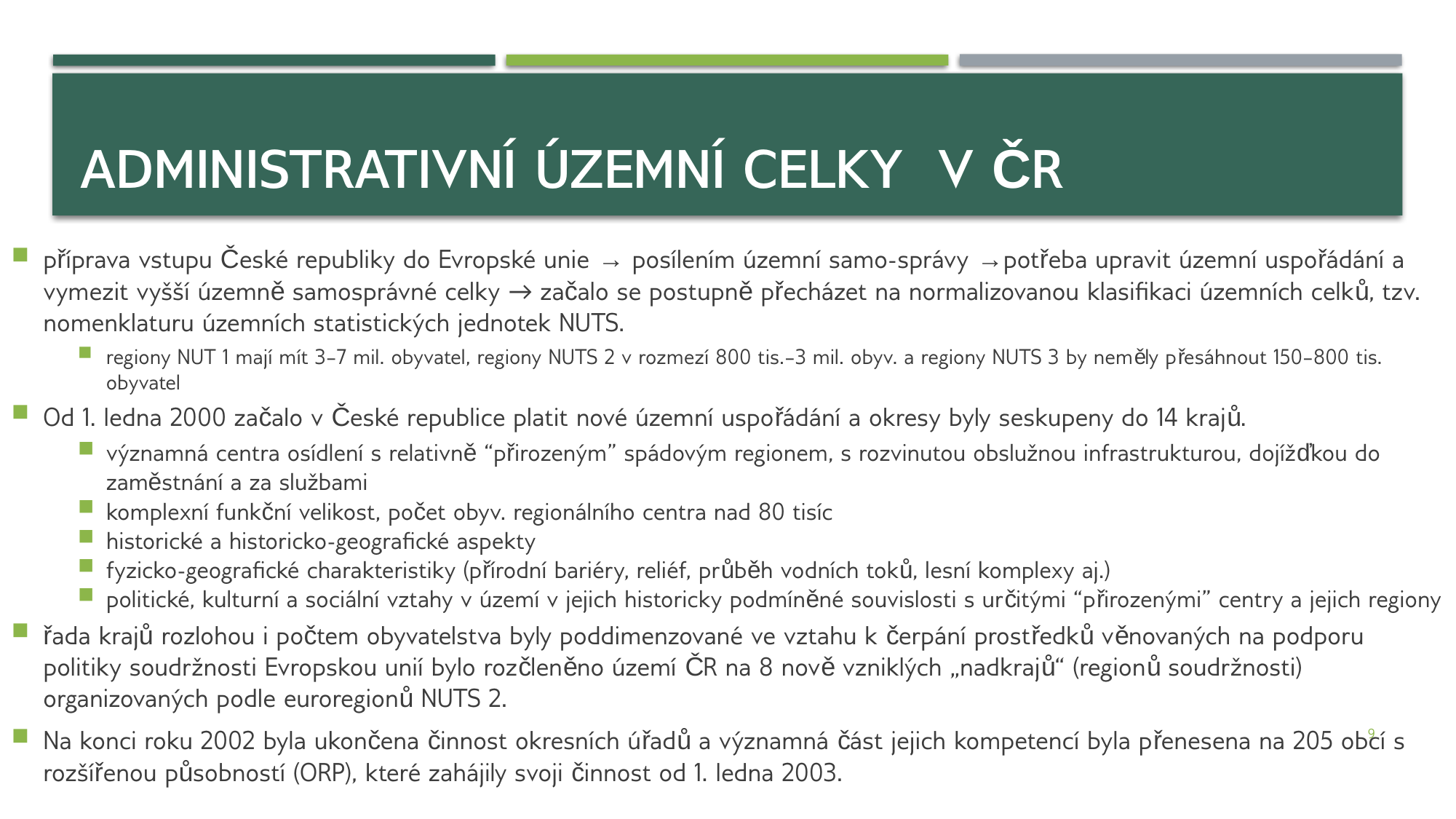

# Administrativní územní celky  v ČR
příprava vstupu České republiky do Evropské unie → posílením územní samo-správy →potřeba upravit územní uspořádání a vymezit vyšší územně samosprávné celky → začalo se postupně přecházet na normalizovanou klasifikaci územních celků, tzv. nomenklaturu územních statistických jednotek NUTS.
regiony NUT 1 mají mít 3–7 mil. obyvatel, regiony NUTS 2 v rozmezí 800 tis.–3 mil. obyv. a regiony NUTS 3 by neměly přesáhnout 150–800 tis. obyvatel
Od 1. ledna 2000 začalo v České republice platit nové územní uspořádání a okresy byly seskupeny do 14 krajů.
významná centra osídlení s relativně “přirozeným” spádovým regionem, s rozvinutou obslužnou infrastrukturou, dojížďkou do zaměstnání a za službami
komplexní funkční velikost, počet obyv. regionálního centra nad 80 tisíc
historické a historicko-geografické aspekty
fyzicko-geografické charakteristiky (přírodní bariéry, reliéf, průběh vodních toků, lesní komplexy aj.)
politické, kulturní a sociální vztahy v území v jejich historicky podmíněné souvislosti s určitými “přirozenými” centry a jejich regiony
řada krajů rozlohou i počtem obyvatelstva byly poddimenzované ve vztahu k čerpání prostředků věnovaných na podporu politiky soudržnosti Evropskou unií bylo rozčleněno území ČR na 8 nově vzniklých „nadkrajů“ (regionů soudržnosti) organizovaných podle euroregionů NUTS 2.
Na konci roku 2002 byla ukončena činnost okresních úřadů a významná část jejich kompetencí byla přenesena na 205 obcí s rozšířenou působností (ORP), které zahájily svoji činnost od 1. ledna 2003.
9